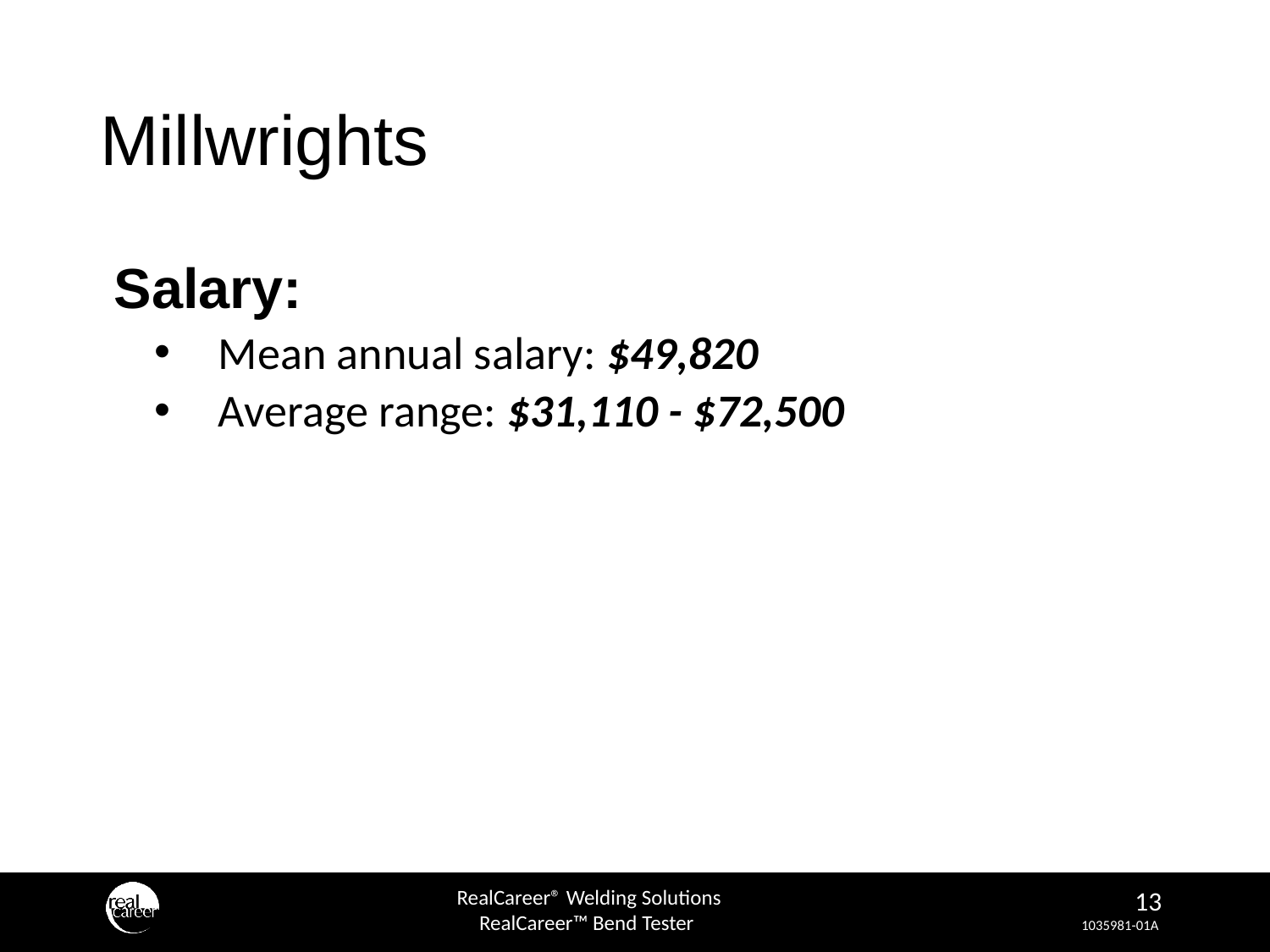

# Millwrights
 Salary:
Mean annual salary: $49,820
Average range: $31,110 - $72,500